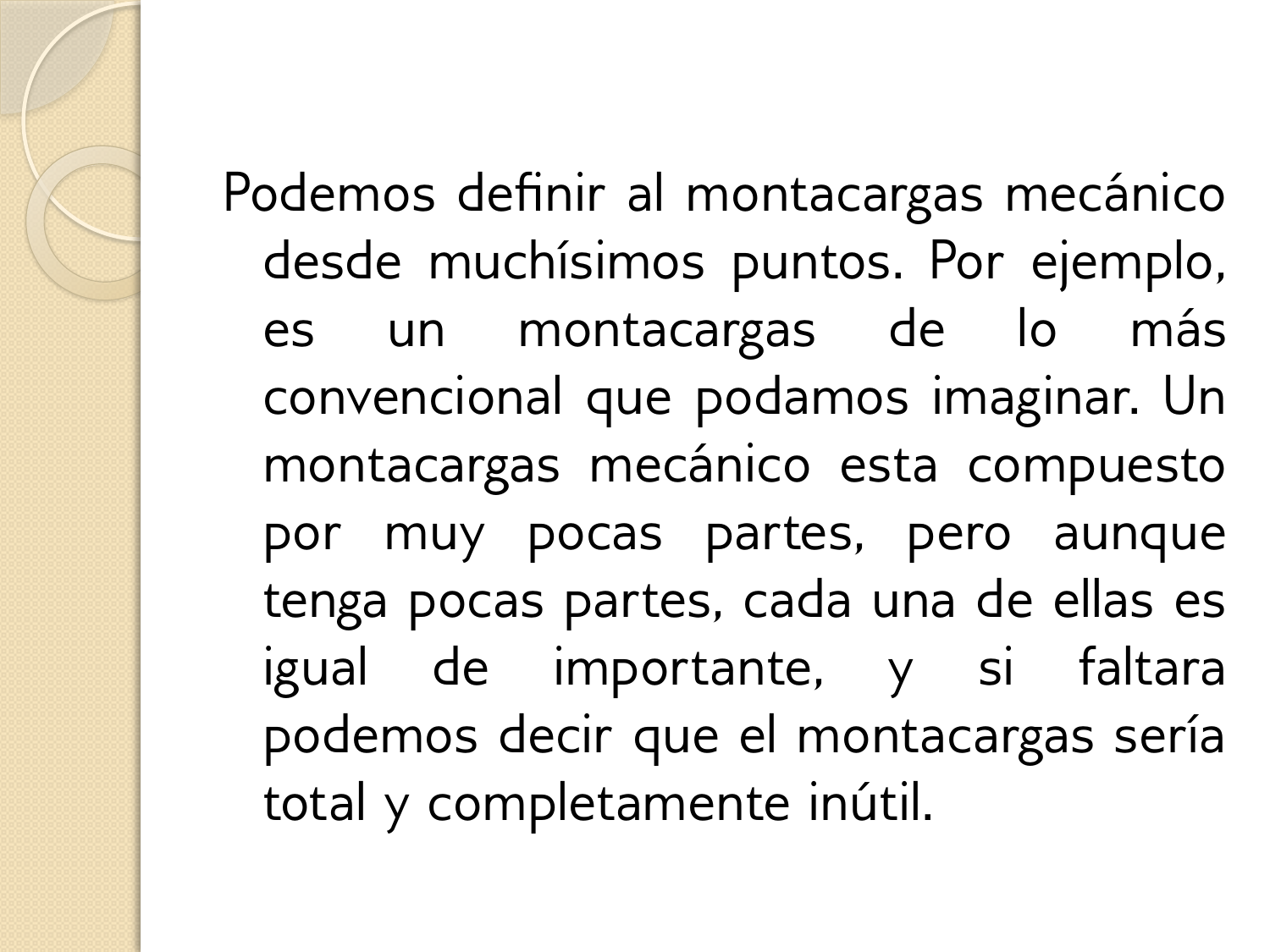

#
Podemos definir al montacargas mecánico desde muchísimos puntos. Por ejemplo, es un montacargas de lo más convencional que podamos imaginar. Un montacargas mecánico esta compuesto por muy pocas partes, pero aunque tenga pocas partes, cada una de ellas es igual de importante, y si faltara podemos decir que el montacargas sería total y completamente inútil.